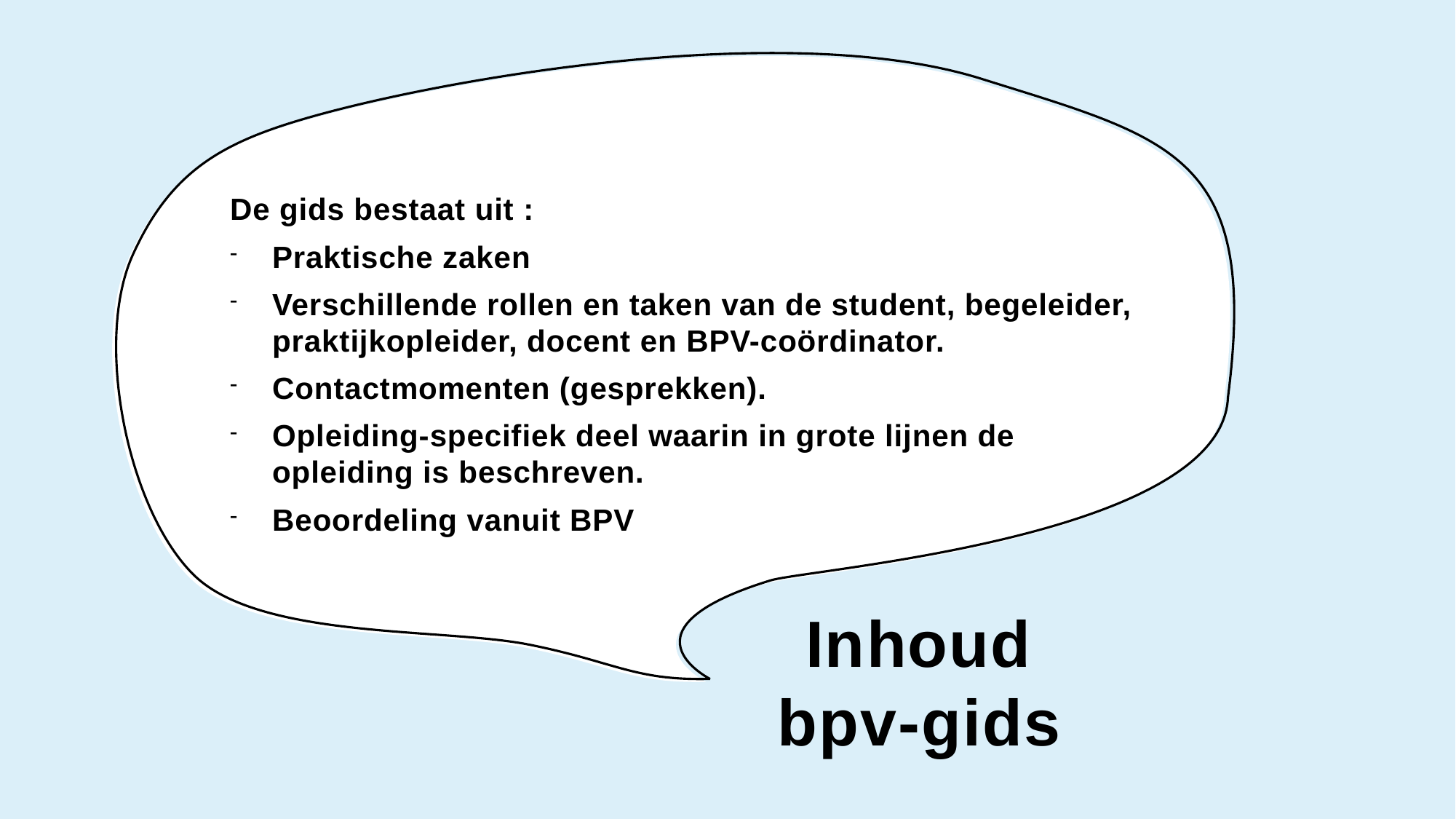

De gids bestaat uit :
Praktische zaken
Verschillende rollen en taken van de student, begeleider, praktijkopleider, docent en BPV-coördinator.
Contactmomenten (gesprekken).
Opleiding-specifiek deel waarin in grote lijnen de opleiding is beschreven.
Beoordeling vanuit BPV
Inhoud bpv-gids